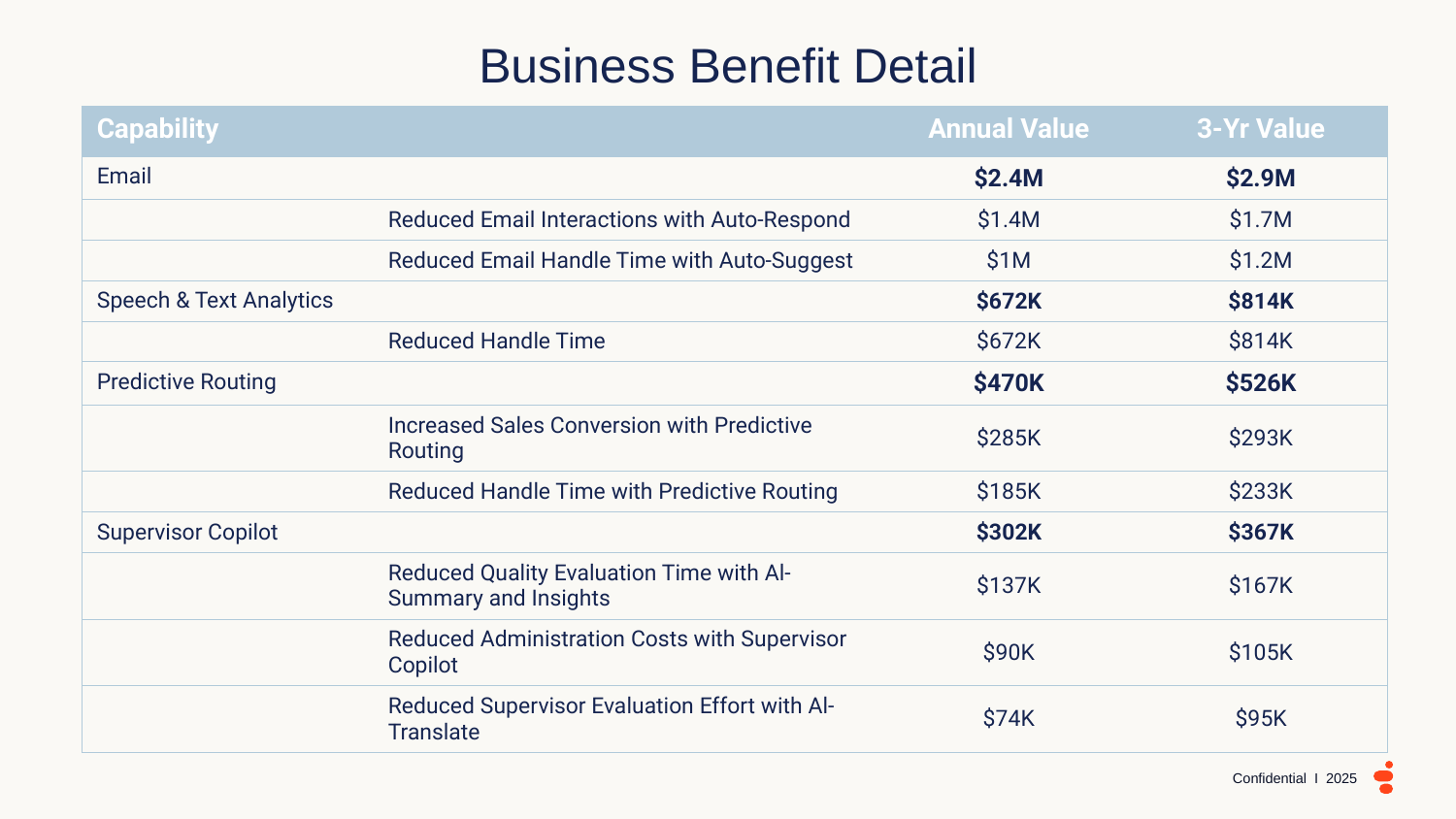

Business Benefit Detail
| Capability |  | Annual Value | 3-Yr Value |
| --- | --- | --- | --- |
| Email |  | $2.4M | $2.9M |
|  | Reduced Email Interactions with Auto-Respond | $1.4M | $1.7M |
|  | Reduced Email Handle Time with Auto-Suggest | $1M | $1.2M |
| Speech & Text Analytics |  | $672K | $814K |
|  | Reduced Handle Time | $672K | $814K |
| Predictive Routing |  | $470K | $526K |
|  | Increased Sales Conversion with Predictive Routing | $285K | $293K |
|  | Reduced Handle Time with Predictive Routing | $185K | $233K |
| Supervisor Copilot |  | $302K | $367K |
|  | Reduced Quality Evaluation Time with Al-Summary and Insights | $137K | $167K |
|  | Reduced Administration Costs with Supervisor Copilot | $90K | $105K |
|  | Reduced Supervisor Evaluation Effort with Al-Translate | $74K | $95K |